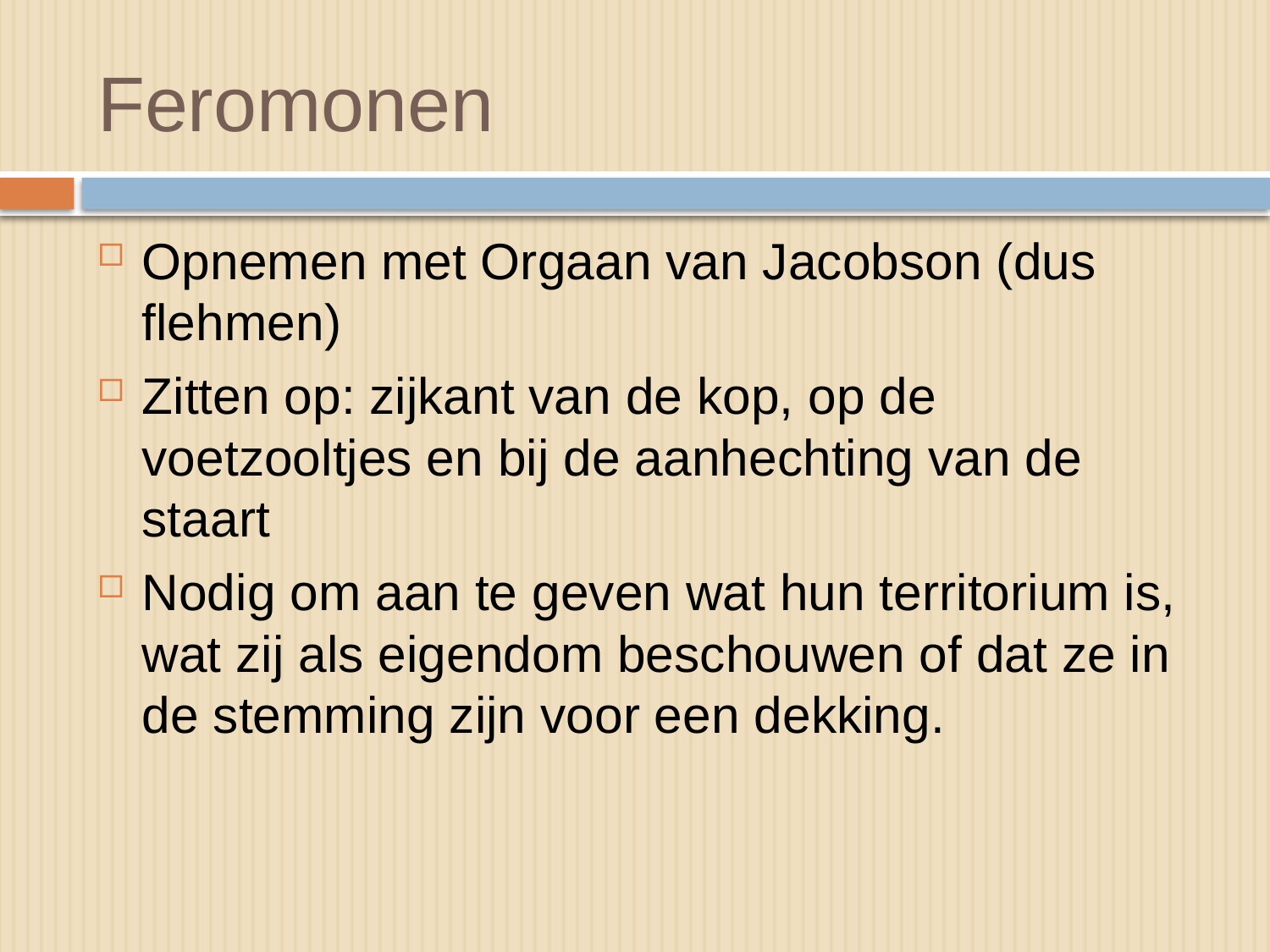

# Feromonen
Opnemen met Orgaan van Jacobson (dus flehmen)
Zitten op: zijkant van de kop, op de voetzooltjes en bij de aanhechting van de staart
Nodig om aan te geven wat hun territorium is, wat zij als eigendom beschouwen of dat ze in de stemming zijn voor een dekking.